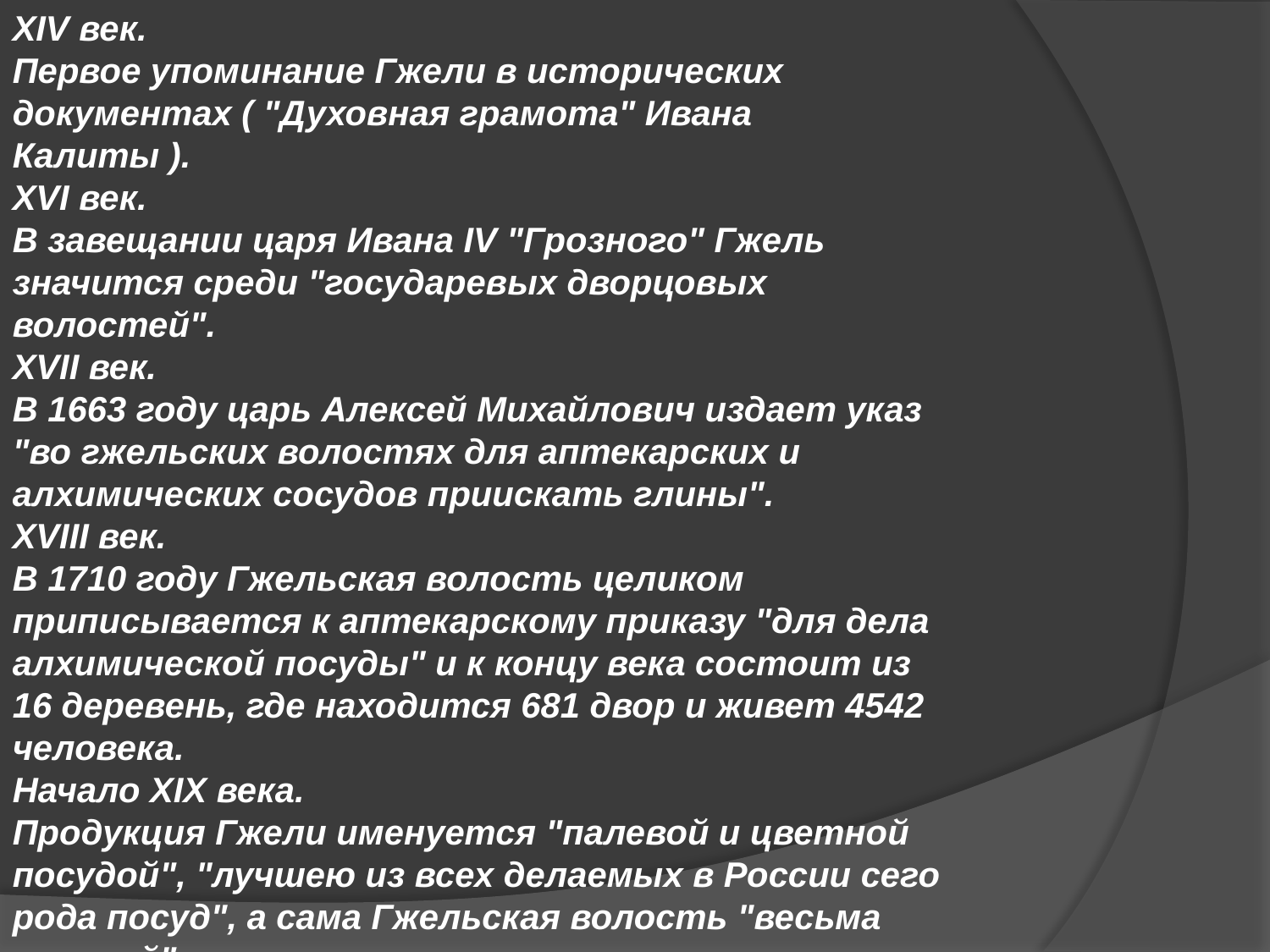

XIV век.
Первое упоминание Гжели в исторических документах ( "Духовная грамота" Ивана Калиты ).
XVI век.
В завещании царя Ивана IV "Грозного" Гжель значится среди "государевых дворцовых волостей".
XVII век.
В 1663 году царь Алексей Михайлович издает указ "во гжельских волостях для аптекарских и алхимических сосудов приискать глины".
XVIII век.
В 1710 году Гжельская волость целиком приписывается к аптекарскому приказу "для дела алхимической посуды" и к концу века состоит из 16 деревень, где находится 681 двор и живет 4542 человека.
Начало XIX века.
Продукция Гжели именуется "палевой и цветной посудой", "лучшею из всех делаемых в России сего рода посуд", а сама Гжельская волость "весьма славной".